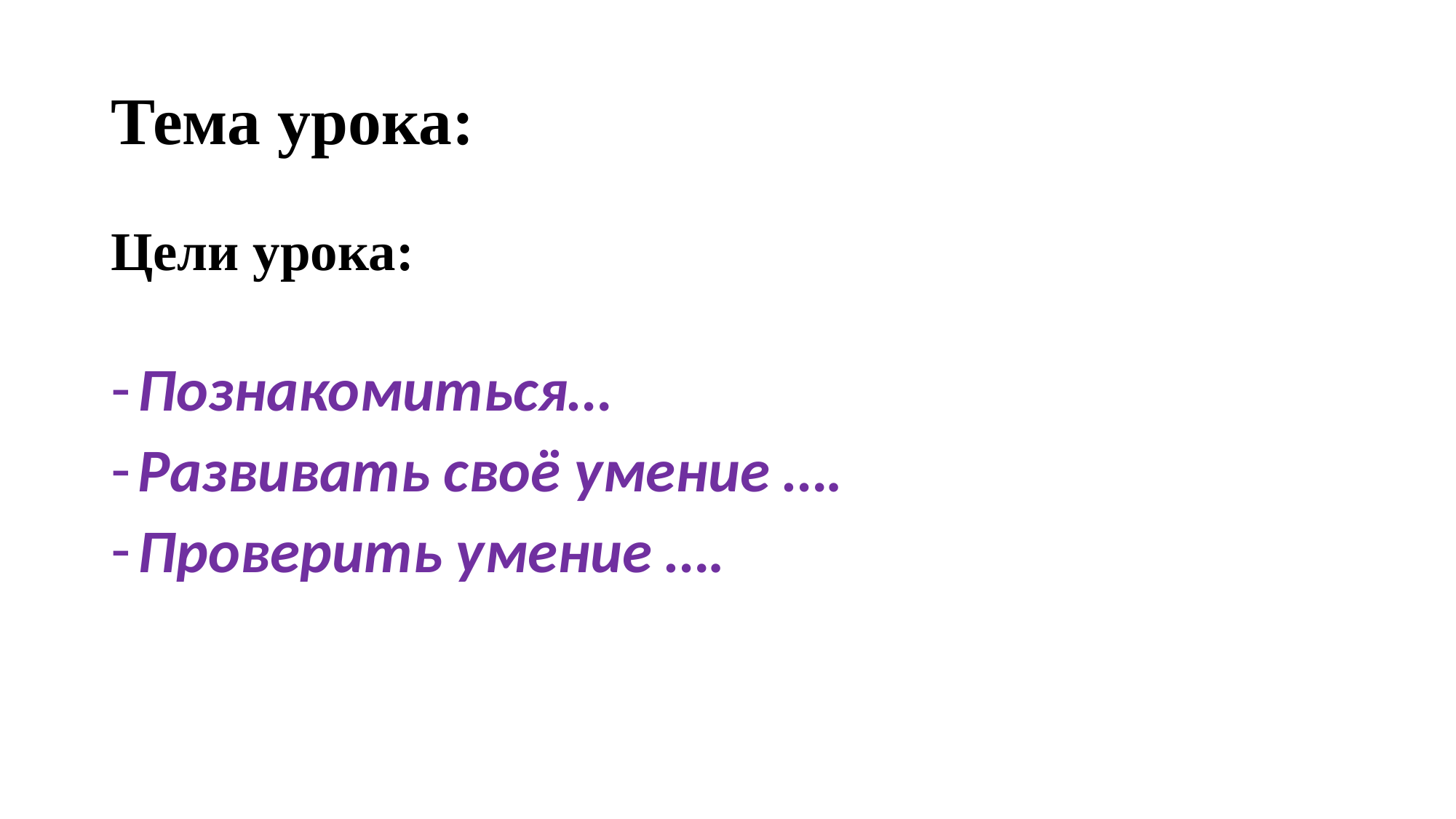

# Тема урока:
Цели урока:

Познакомиться…
Развивать своё умение ….
Проверить умение ….